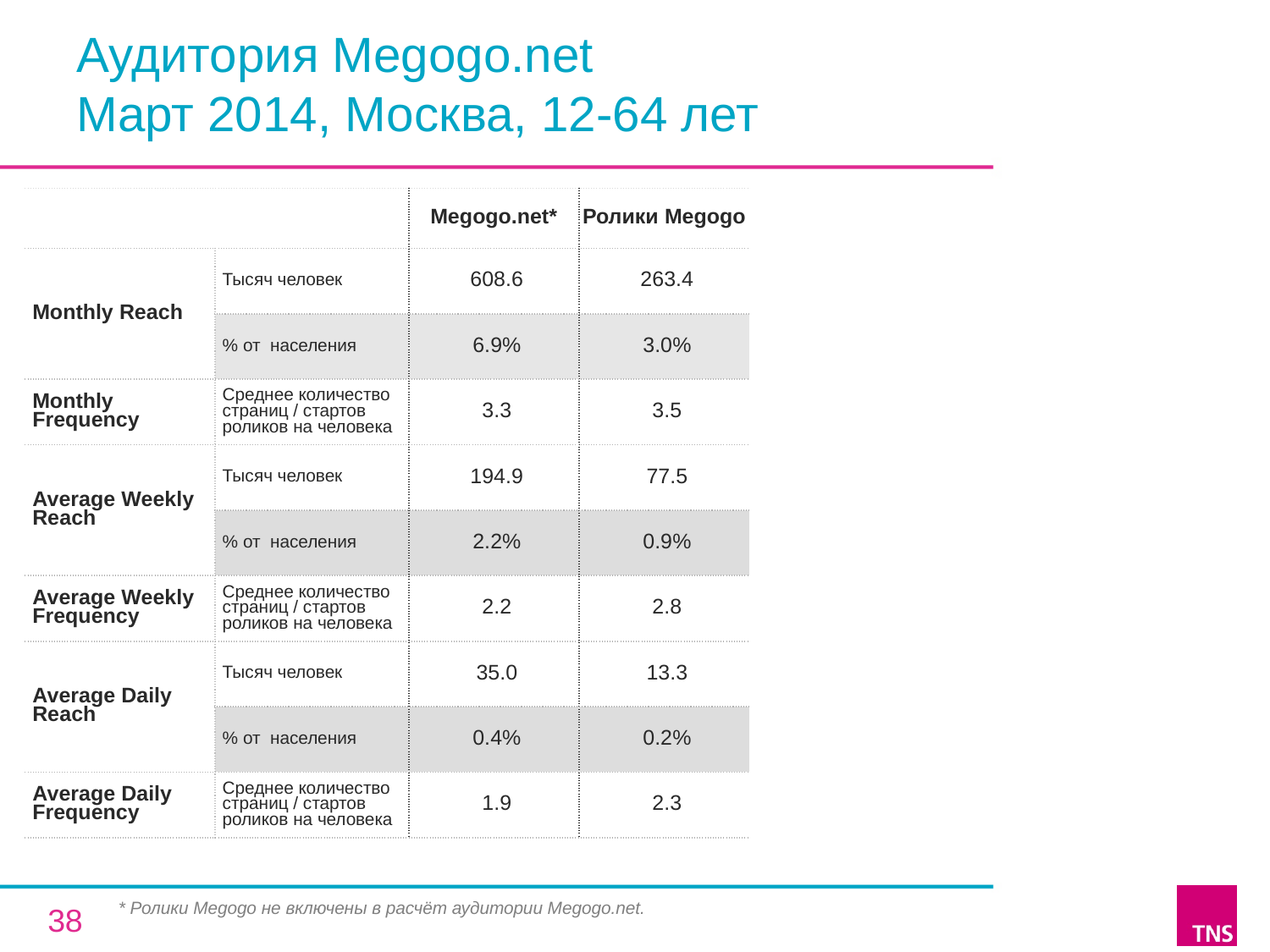

# Аудитория Megogo.net Март 2014, Москва, 12-64 лет
|  |  | Megogo.net\* | Ролики Megogo |
| --- | --- | --- | --- |
| Monthly Reach | Тысяч человек | 608.6 | 263.4 |
|  | % от населения | 6.9% | 3.0% |
| Monthly Frequency | Среднее количество страниц / стартов роликов на человека | 3.3 | 3.5 |
| Average Weekly Reach | Тысяч человек | 194.9 | 77.5 |
|  | % от населения | 2.2% | 0.9% |
| Average Weekly Frequency | Среднее количество страниц / стартов роликов на человека | 2.2 | 2.8 |
| Average Daily Reach | Тысяч человек | 35.0 | 13.3 |
|  | % от населения | 0.4% | 0.2% |
| Average Daily Frequency | Среднее количество страниц / стартов роликов на человека | 1.9 | 2.3 |
* Ролики Megogo не включены в расчёт аудитории Megogo.net.
38